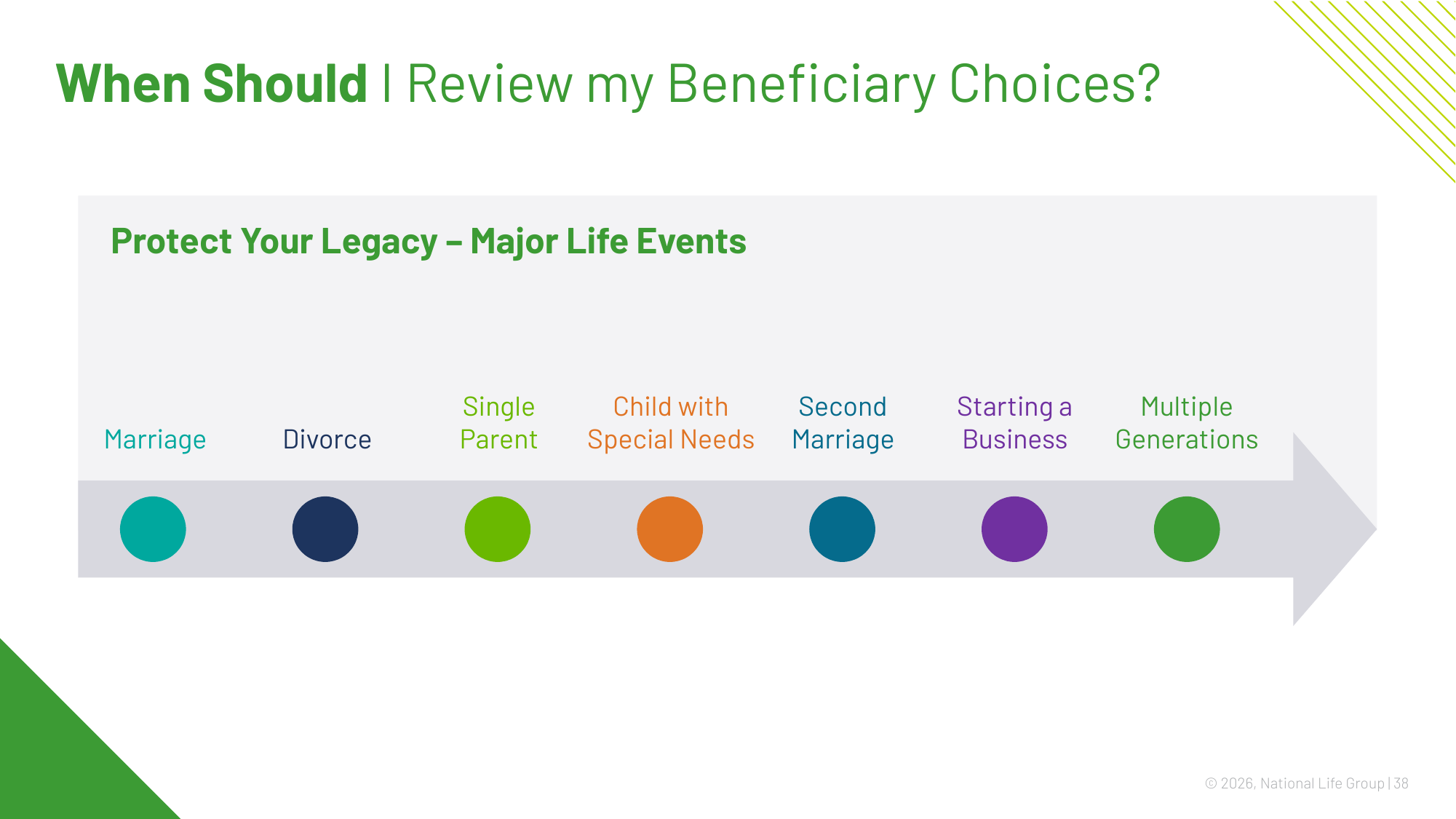

# When Should I Review my Beneficiary Choices?
Protect Your Legacy – Major Life Events
Single
Parent
Child with Special Needs
Second Marriage
Starting a Business
Multiple Generations
Marriage
Divorce

© 2026, National Life Group | 38